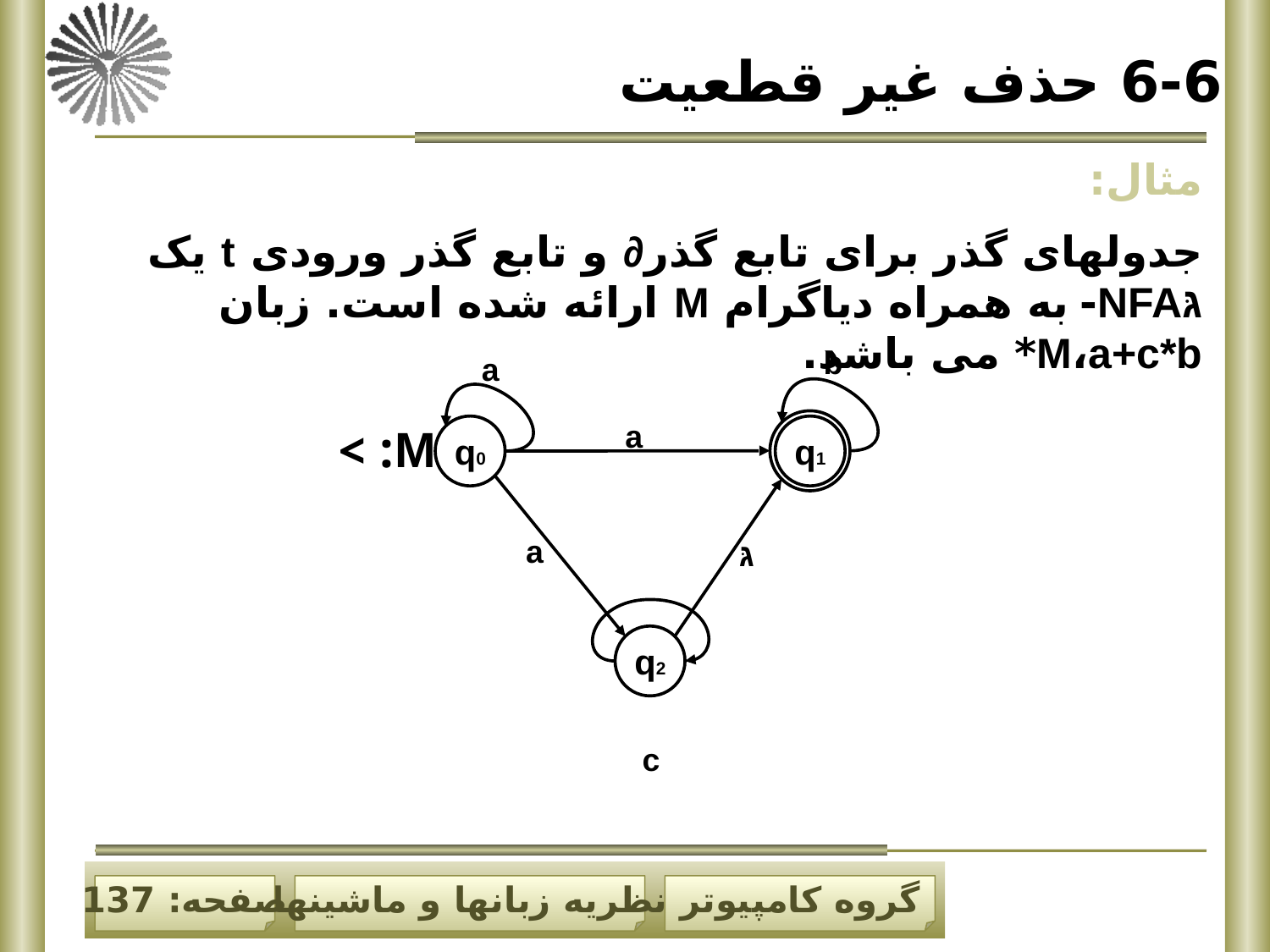

6-6 حذف غیر قطعیت
مثال:
جدولهای گذر برای تابع گذر∂ و تابع گذر ورودی t یک גּNFA- به همراه دیاگرام M ارائه شده است. زبان M،a+c*b* می باشد.
b
a
a

M: >
q0
q1
a
גּ
q2
c